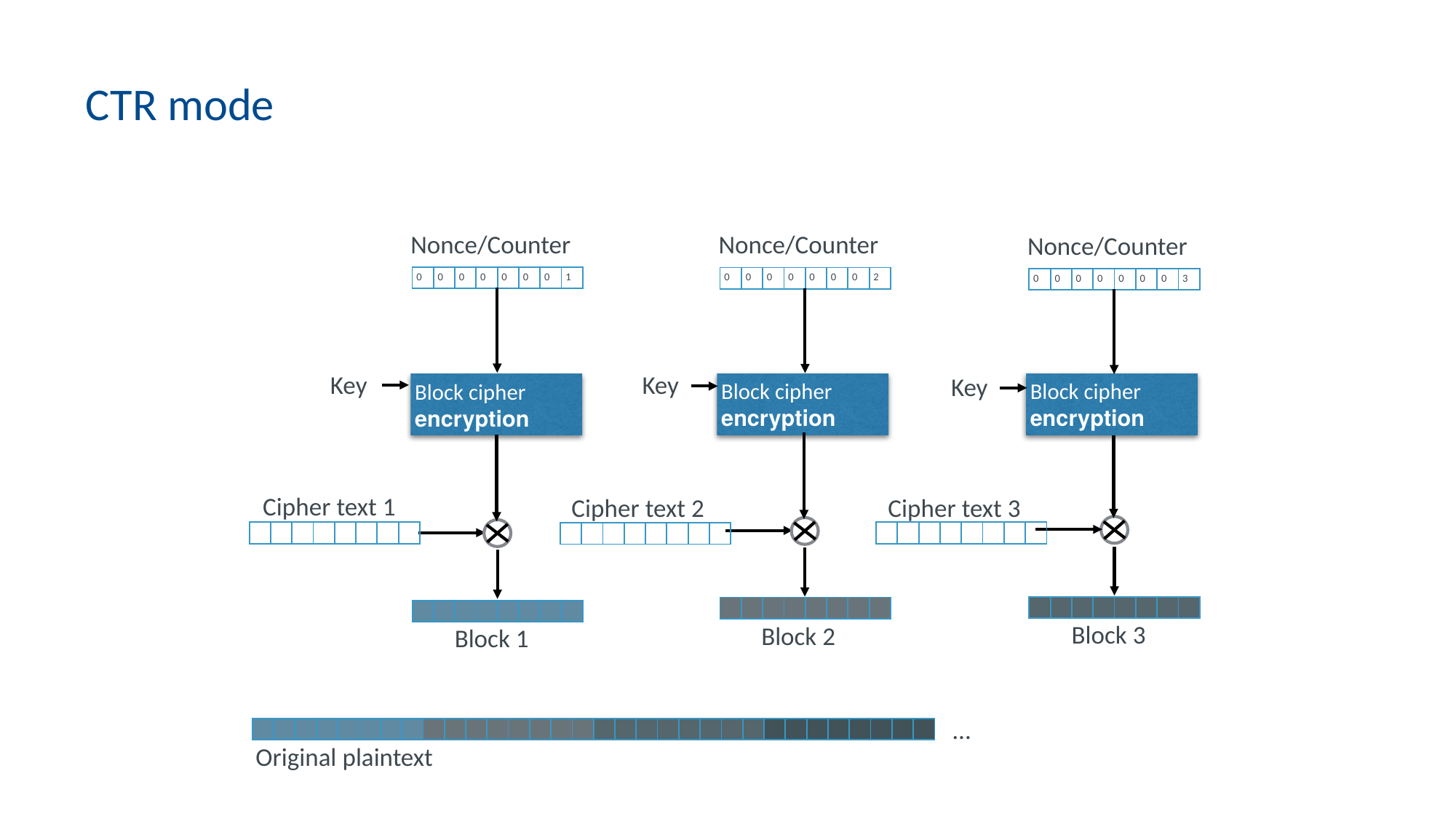

# CTR mode
Nonce/Counter
Nonce/Counter
Nonce/Counter
| 0 | 0 | 0 | 0 | 0 | 0 | 0 | 1 |
| --- | --- | --- | --- | --- | --- | --- | --- |
| 0 | 0 | 0 | 0 | 0 | 0 | 0 | 2 |
| --- | --- | --- | --- | --- | --- | --- | --- |
| 0 | 0 | 0 | 0 | 0 | 0 | 0 | 3 |
| --- | --- | --- | --- | --- | --- | --- | --- |

Key
Key
Key
Block cipher encryption
Block cipher encryption
Block cipher
encryption

Cipher text 1
Cipher text 2
Cipher text 3
|  |  |  |  |  |  |  |  |
| --- | --- | --- | --- | --- | --- | --- | --- |
|  |  |  |  |  |  |  |  |
| --- | --- | --- | --- | --- | --- | --- | --- |
|  |  |  |  |  |  |  |  |
| --- | --- | --- | --- | --- | --- | --- | --- |

|  |  |  |  |  |  |  |  |
| --- | --- | --- | --- | --- | --- | --- | --- |
|  |  |  |  |  |  |  |  |
| --- | --- | --- | --- | --- | --- | --- | --- |
|  |  |  |  |  |  |  |  |
| --- | --- | --- | --- | --- | --- | --- | --- |
Block 3
Block 2
Block 1
…
|  |  |  |  |  |  |  |  |  |  |  |  |  |  |  |  |  |  |  |  |  |  |  |  |  |  |  |  |  |  |  |  |
| --- | --- | --- | --- | --- | --- | --- | --- | --- | --- | --- | --- | --- | --- | --- | --- | --- | --- | --- | --- | --- | --- | --- | --- | --- | --- | --- | --- | --- | --- | --- | --- |
Original plaintext